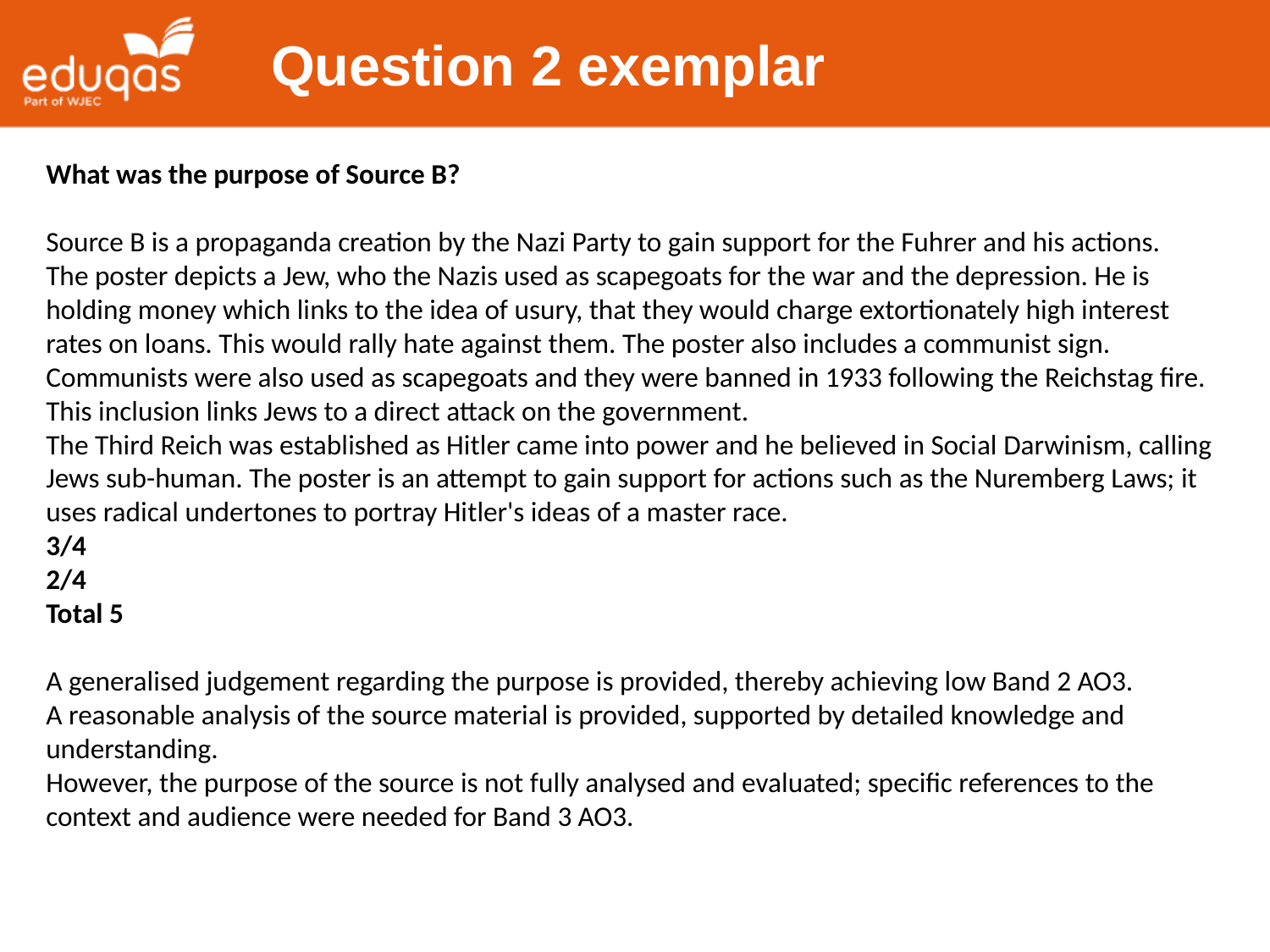

# Question 2 exemplar
What was the purpose of Source B?

Source B is a propaganda creation by the Nazi Party to gain support for the Fuhrer and his actions.
The poster depicts a Jew, who the Nazis used as scapegoats for the war and the depression. He is holding money which links to the idea of usury, that they would charge extortionately high interest rates on loans. This would rally hate against them. The poster also includes a communist sign. Communists were also used as scapegoats and they were banned in 1933 following the Reichstag fire. This inclusion links Jews to a direct attack on the government.
The Third Reich was established as Hitler came into power and he believed in Social Darwinism, calling Jews sub-human. The poster is an attempt to gain support for actions such as the Nuremberg Laws; it uses radical undertones to portray Hitler's ideas of a master race.
3/4
2/4
Total 5

A generalised judgement regarding the purpose is provided, thereby achieving low Band 2 AO3.
A reasonable analysis of the source material is provided, supported by detailed knowledge and understanding.
However, the purpose of the source is not fully analysed and evaluated; specific references to the context and audience were needed for Band 3 AO3.